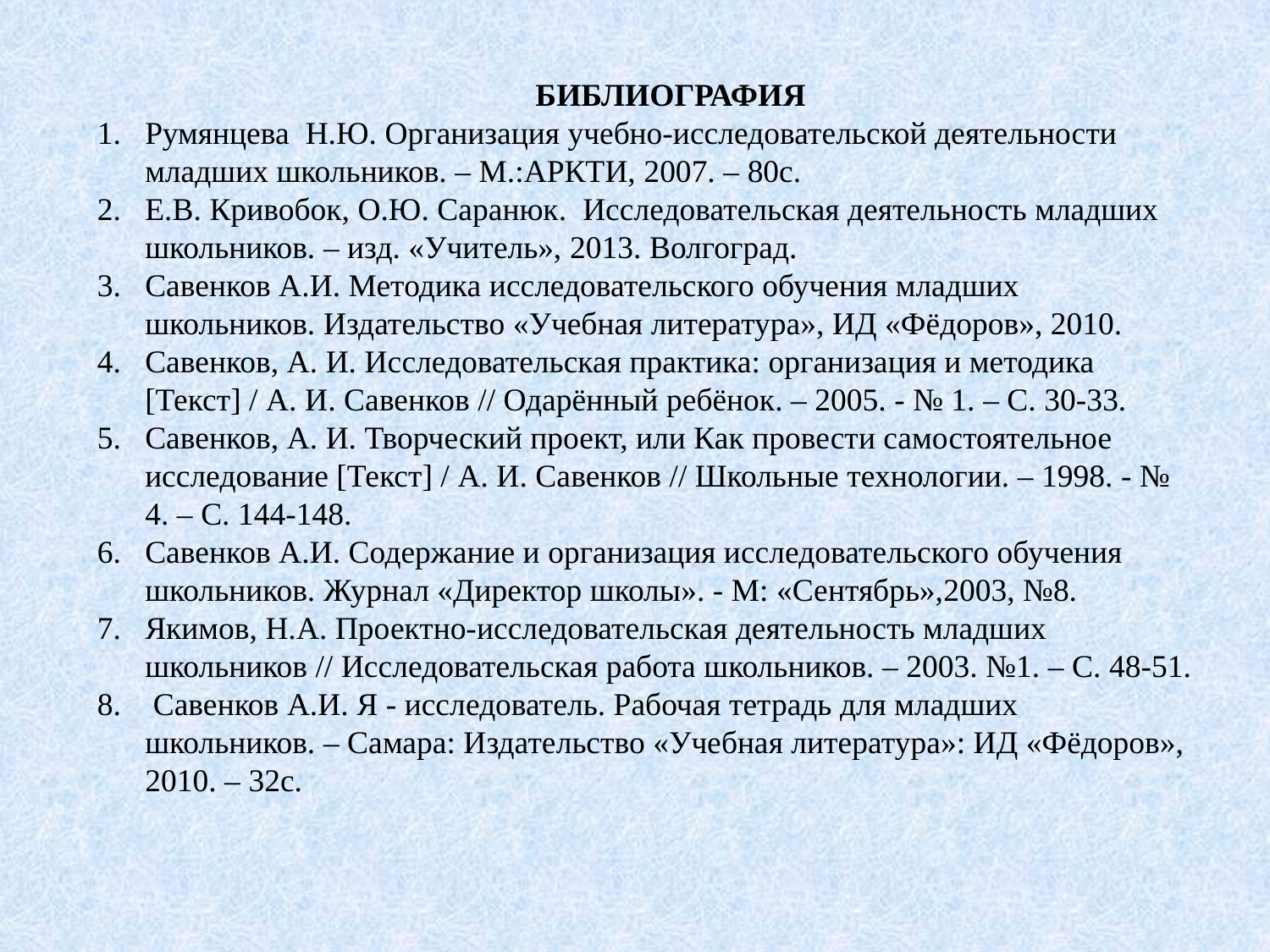

БИБЛИОГРАФИЯ
Румянцева  Н.Ю. Организация учебно-исследовательской деятельности младших школьников. – М.:АРКТИ, 2007. – 80с.
Е.В. Кривобок, О.Ю. Саранюк.  Исследовательская деятельность младших школьников. – изд. «Учитель», 2013. Волгоград.
Савенков А.И. Методика исследовательского обучения младших школьников. Издательство «Учебная литература», ИД «Фёдоров», 2010.
Савенков, А. И. Исследовательская практика: организация и методика [Текст] / А. И. Савенков // Одарённый ребёнок. – 2005. - № 1. – С. 30-33.
Савенков, А. И. Творческий проект, или Как провести самостоятельное исследование [Текст] / А. И. Савенков // Школьные технологии. – 1998. - № 4. – С. 144-148.
Савенков А.И. Содержание и организация исследовательского обучения школьников. Журнал «Директор школы». - М: «Сентябрь»,2003, №8.
Якимов, Н.А. Проектно-исследовательская деятельность младших школьников // Исследовательская работа школьников. – 2003. №1. – С. 48-51.
 Савенков А.И. Я - исследователь. Рабочая тетрадь для младших школьников. – Самара: Издательство «Учебная литература»: ИД «Фёдоров», 2010. – 32с.